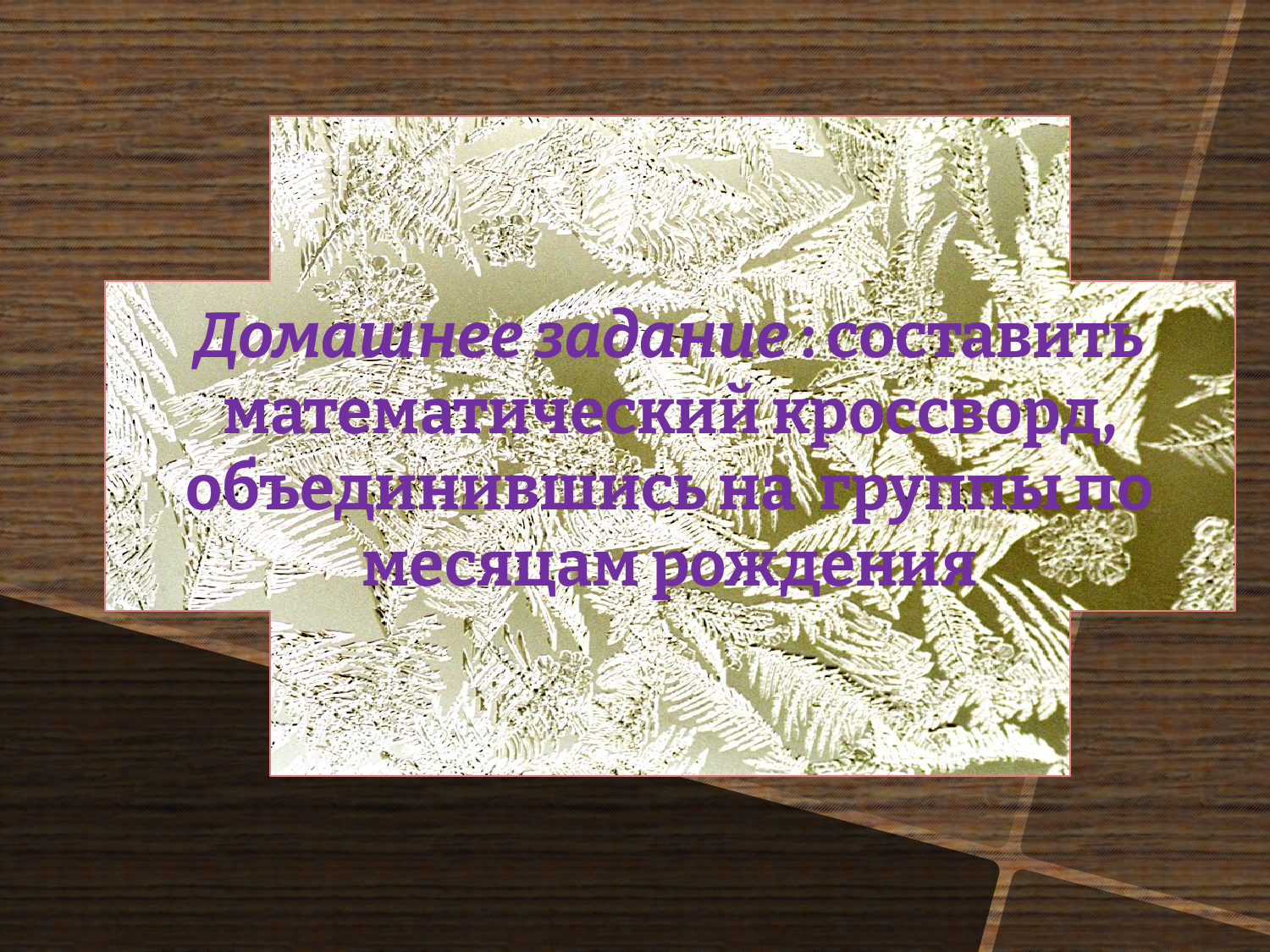

Домашнее задание : составить математический кроссворд, объединившись на  группы по месяцам рождения